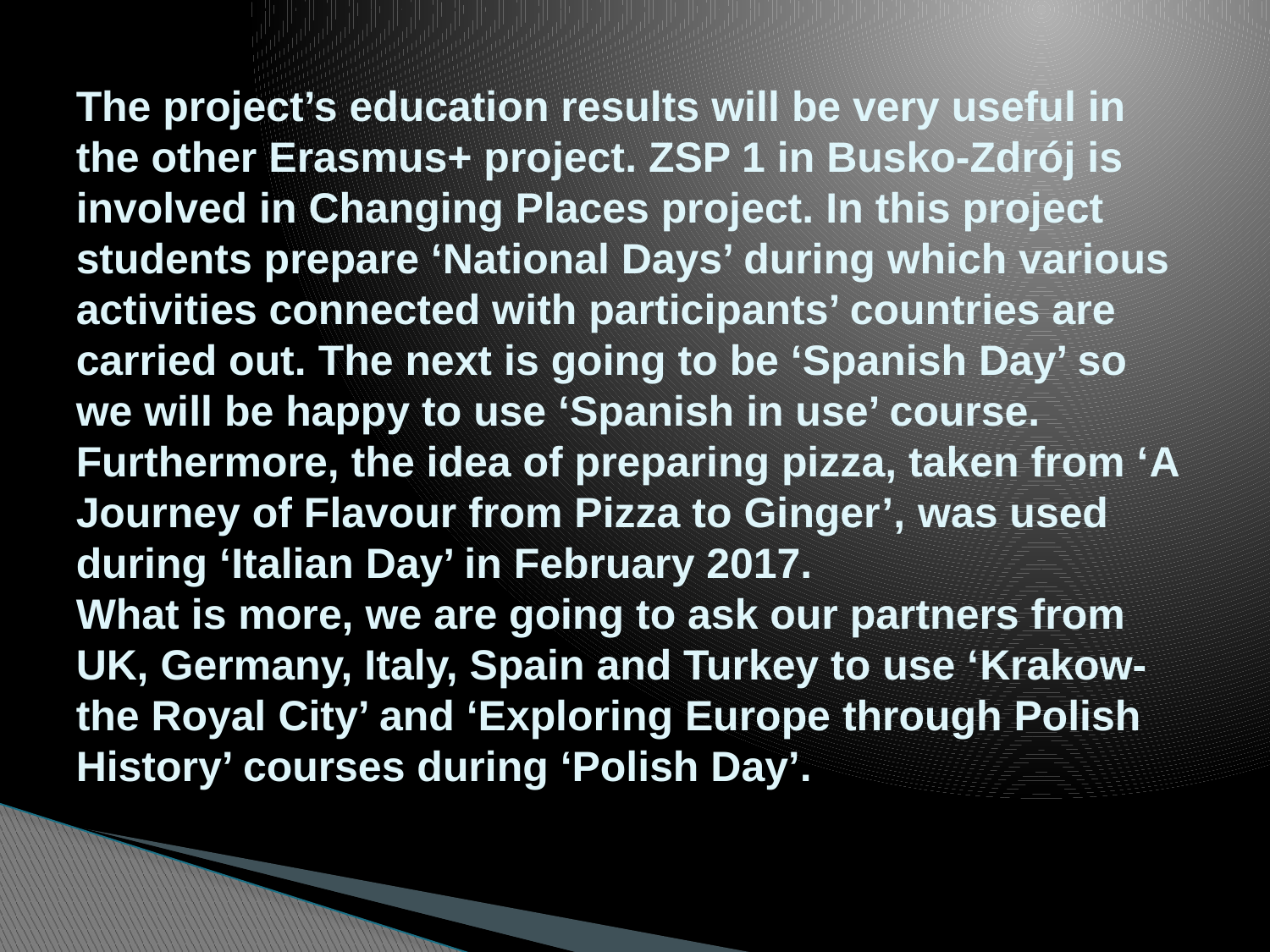

# The project’s education results will be very useful in the other Erasmus+ project. ZSP 1 in Busko-Zdrój is involved in Changing Places project. In this project students prepare ‘National Days’ during which various activities connected with participants’ countries are carried out. The next is going to be ‘Spanish Day’ so we will be happy to use ‘Spanish in use’ course. Furthermore, the idea of preparing pizza, taken from ‘A Journey of Flavour from Pizza to Ginger’, was used during ‘Italian Day’ in February 2017. What is more, we are going to ask our partners from UK, Germany, Italy, Spain and Turkey to use ‘Krakow- the Royal City’ and ‘Exploring Europe through Polish History’ courses during ‘Polish Day’.